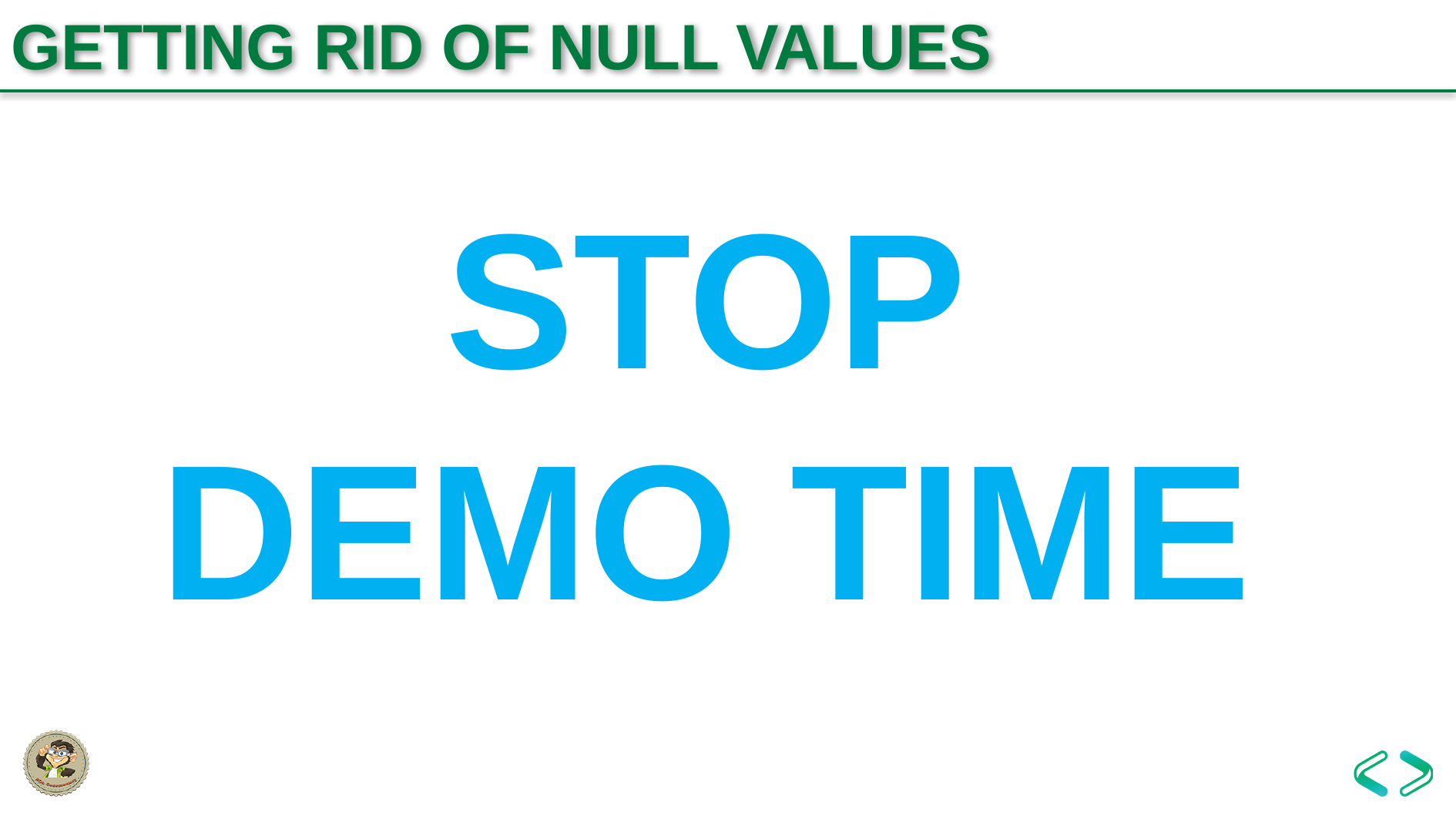

GETTING RID OF NULL VALUES
STOP
DEMO TIME